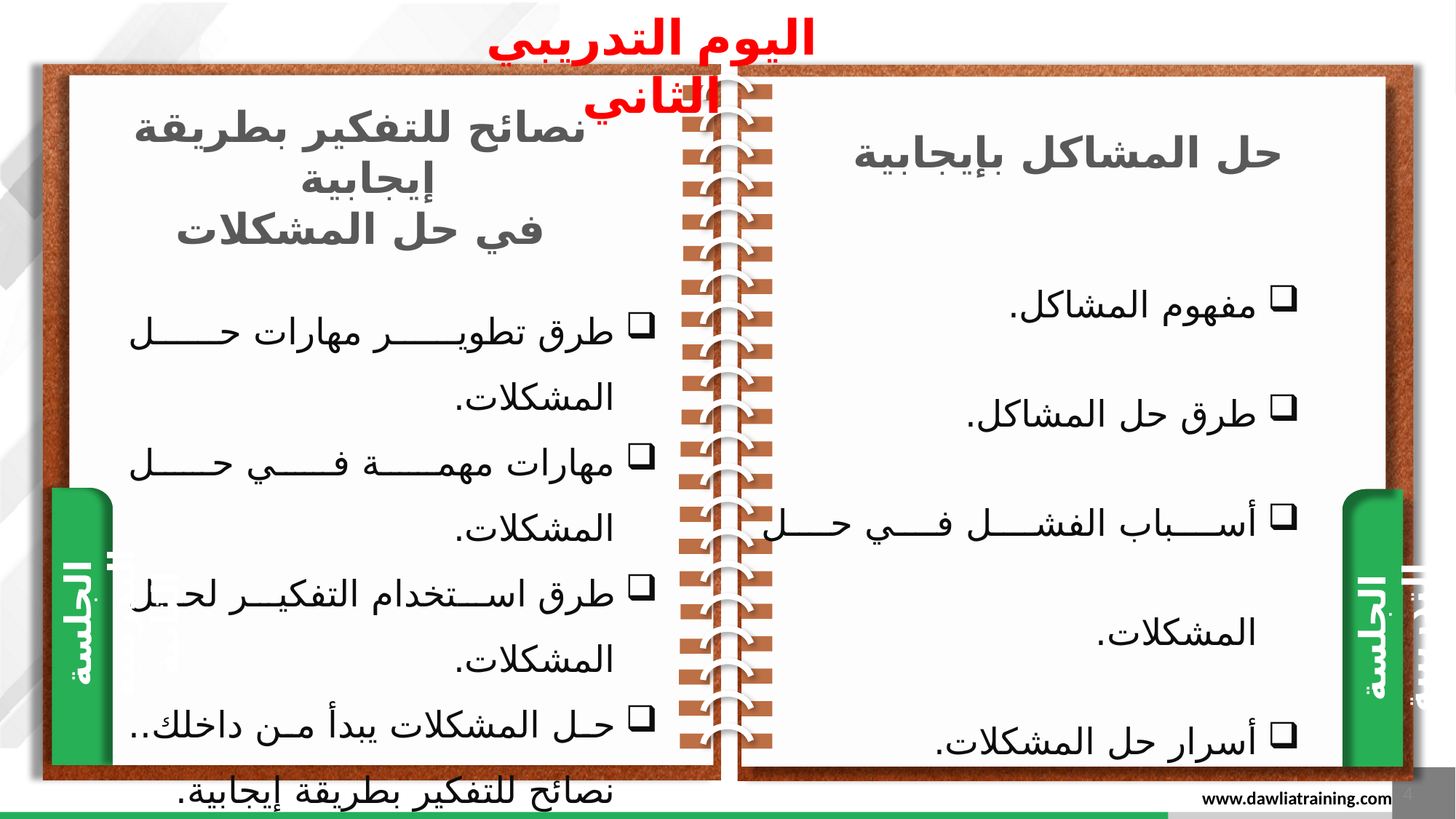

اليوم التدريبي الثاني

نصائح للتفكير بطريقة إيجابية
في حل المشكلات
حل المشاكل بإيجابية
مفهوم المشاكل.
طرق حل المشاكل.
أسباب الفشل في حل المشكلات.
أسرار حل المشكلات.
طرق تطوير مهارات حل المشكلات.
مهارات مهمة في حل المشكلات.
طرق استخدام التفكير لحل المشكلات.
حل المشكلات يبدأ من داخلك.. نصائح للتفكير بطريقة إيجابية.
الجلسة التدريبية الثانية
الجلسة التدريبية الأولى
4
www.dawliatraining.com